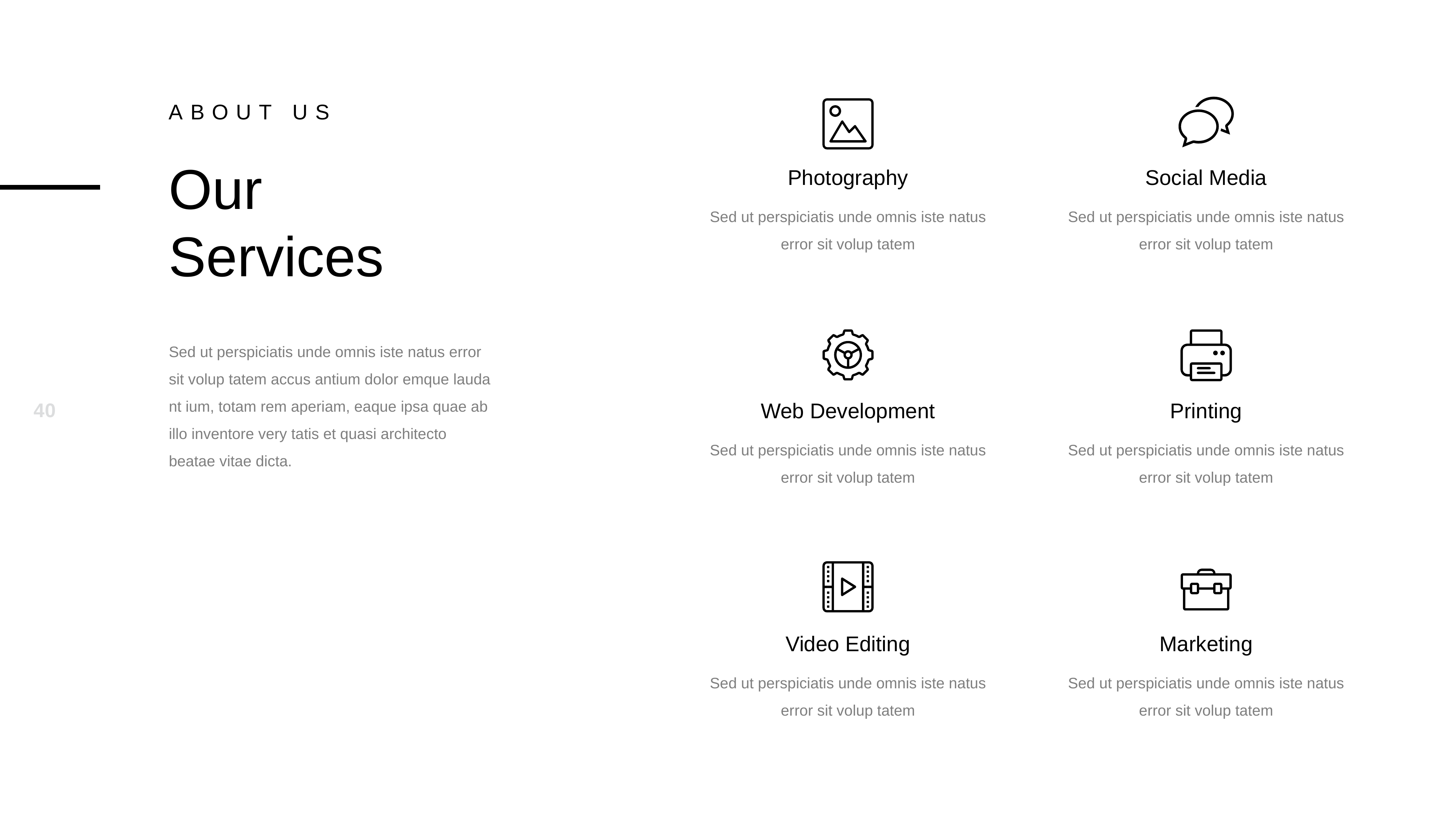

About us
Our
Services
Photography
Sed ut perspiciatis unde omnis iste natus error sit volup tatem
Social Media
Sed ut perspiciatis unde omnis iste natus error sit volup tatem

Sed ut perspiciatis unde omnis iste natus error sit volup tatem accus antium dolor emque lauda nt ium, totam rem aperiam, eaque ipsa quae ab illo inventore very tatis et quasi architecto beatae vitae dicta.
Web Development
Sed ut perspiciatis unde omnis iste natus error sit volup tatem
Printing
Sed ut perspiciatis unde omnis iste natus error sit volup tatem

Video Editing
Sed ut perspiciatis unde omnis iste natus error sit volup tatem
Marketing
Sed ut perspiciatis unde omnis iste natus error sit volup tatem